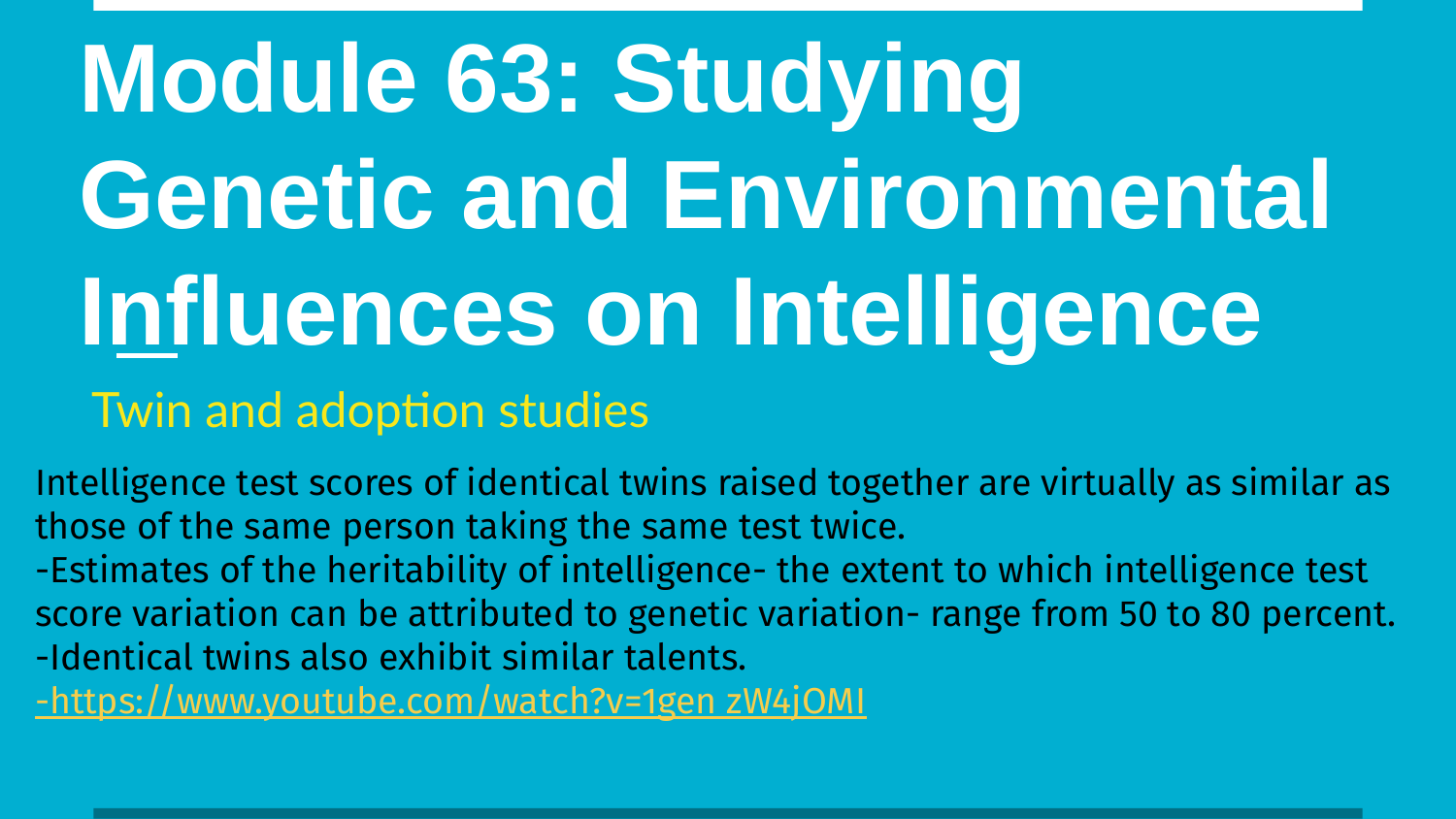

# Module 63: Studying Genetic and Environmental Influences on Intelligence
Twin and adoption studies
Intelligence test scores of identical twins raised together are virtually as similar as those of the same person taking the same test twice.
-Estimates of the heritability of intelligence- the extent to which intelligence test score variation can be attributed to genetic variation- range from 50 to 80 percent.
-Identical twins also exhibit similar talents.
-https://www.youtube.com/watch?v=1gen zW4jOMI